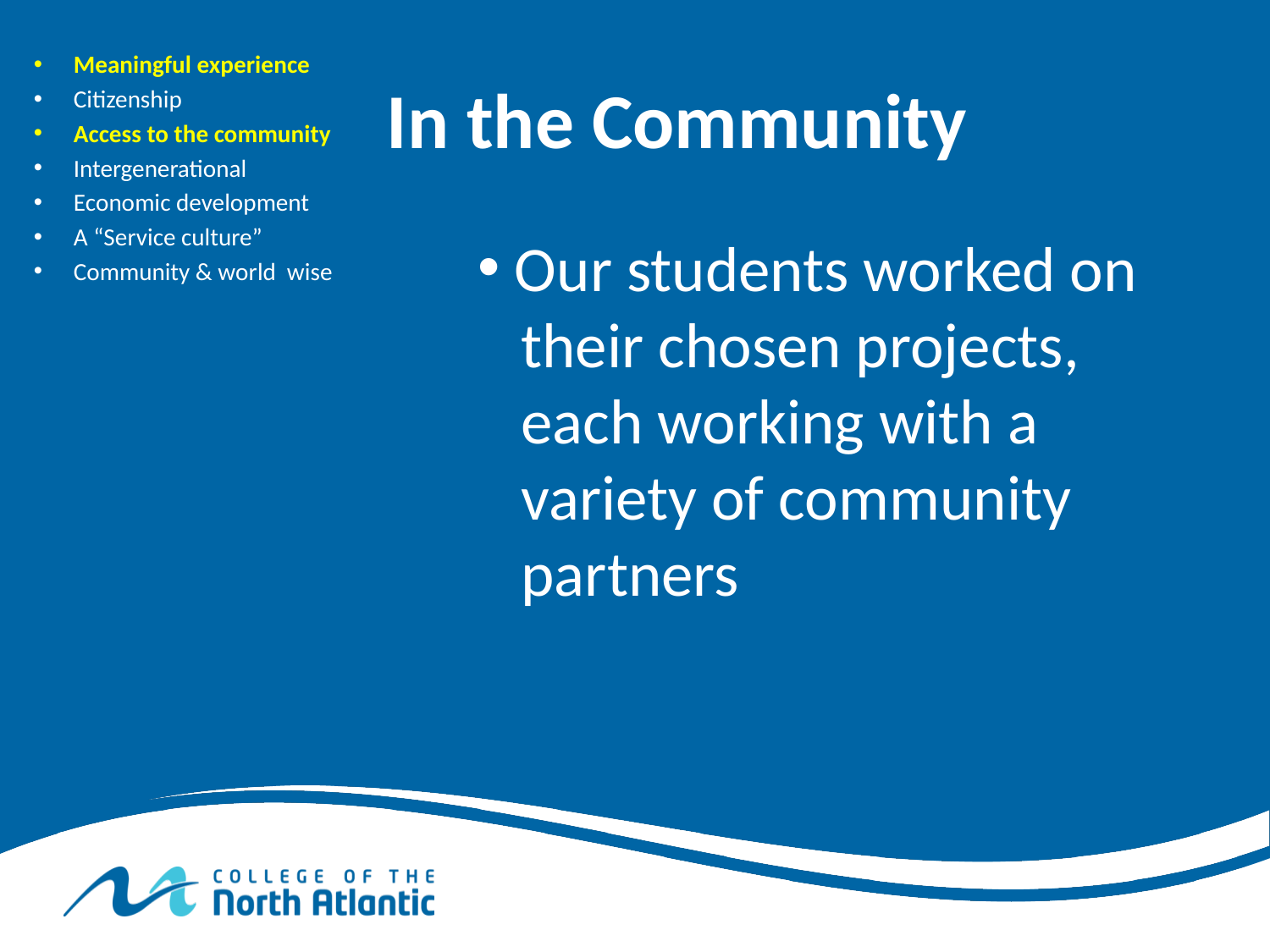

# In the Community
Meaningful experience
Citizenship
Access to the community
Intergenerational
Economic development
A “Service culture”
Community & world  wise

 Our students worked on
   their chosen projects,
   each working with a
   variety of community
   partners